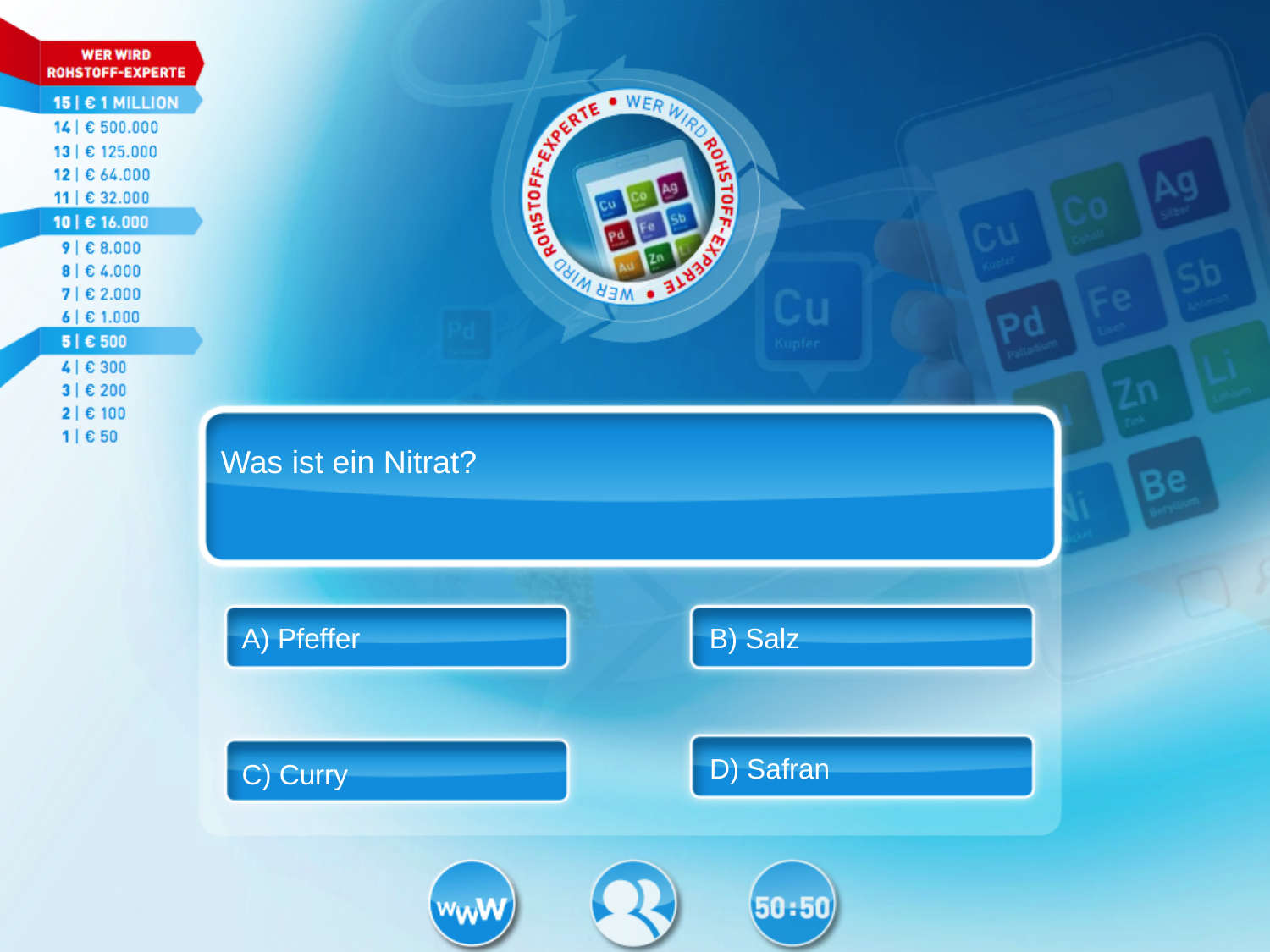

Was ist ein Nitrat?
A) Pfeffer
B) Salz
D) Safran
C) Curry